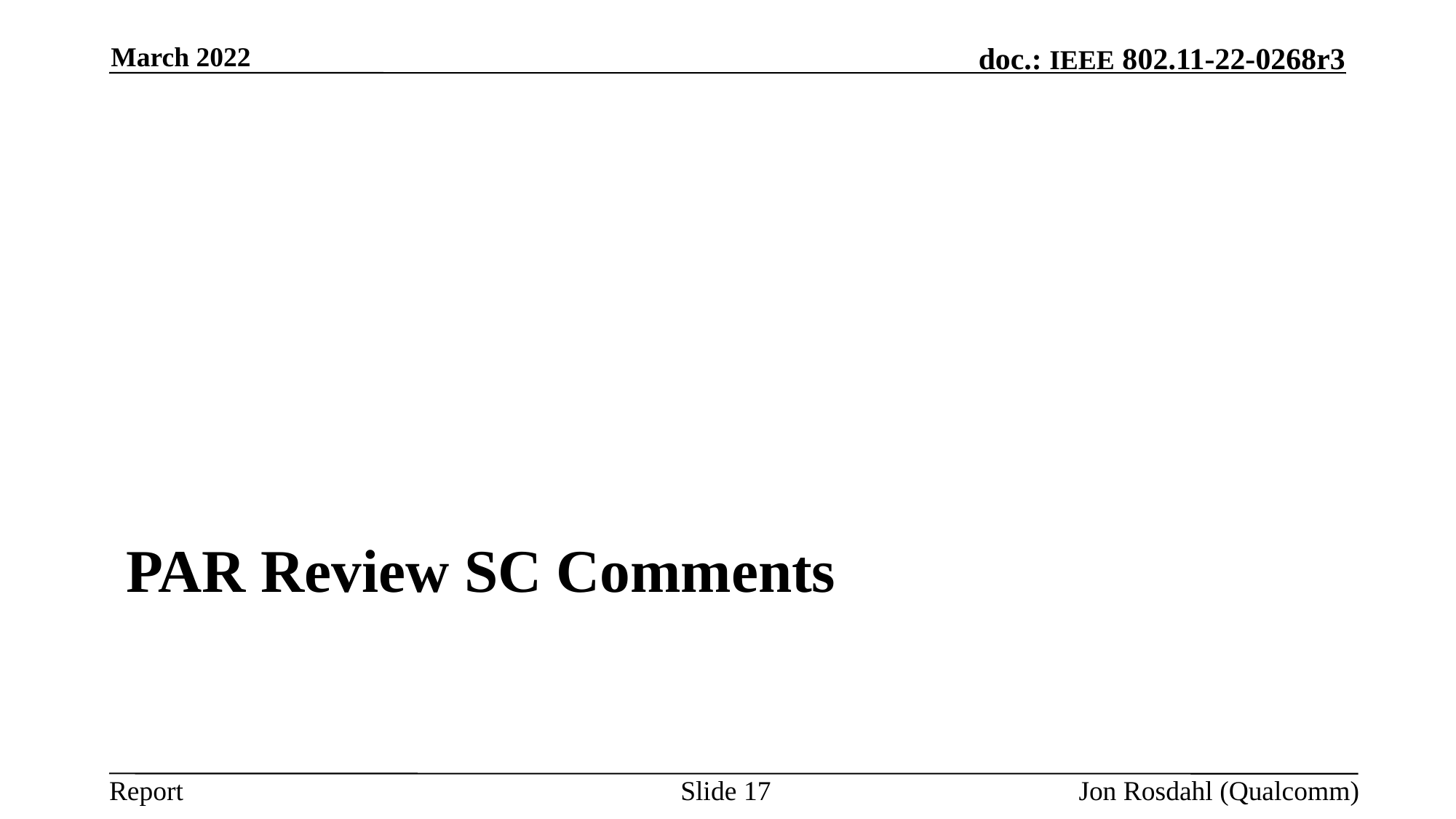

March 2022
# Par Review SC Comments
Slide 17
Jon Rosdahl (Qualcomm)